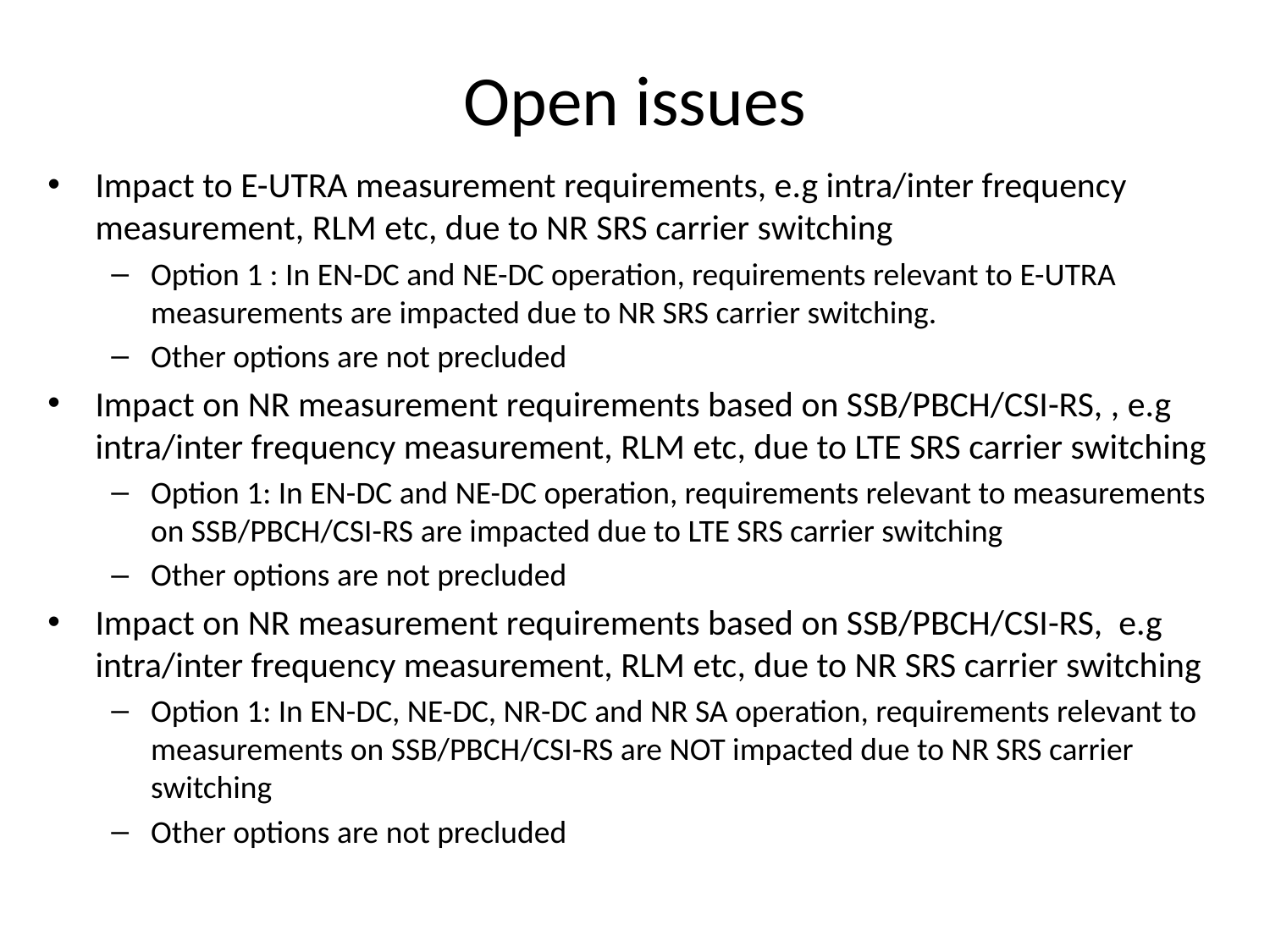

# Open issues
Impact to E-UTRA measurement requirements, e.g intra/inter frequency measurement, RLM etc, due to NR SRS carrier switching
Option 1 : In EN-DC and NE-DC operation, requirements relevant to E-UTRA measurements are impacted due to NR SRS carrier switching.
Other options are not precluded
Impact on NR measurement requirements based on SSB/PBCH/CSI-RS, , e.g intra/inter frequency measurement, RLM etc, due to LTE SRS carrier switching
Option 1: In EN-DC and NE-DC operation, requirements relevant to measurements on SSB/PBCH/CSI-RS are impacted due to LTE SRS carrier switching
Other options are not precluded
Impact on NR measurement requirements based on SSB/PBCH/CSI-RS,  e.g intra/inter frequency measurement, RLM etc, due to NR SRS carrier switching
Option 1: In EN-DC, NE-DC, NR-DC and NR SA operation, requirements relevant to measurements on SSB/PBCH/CSI-RS are NOT impacted due to NR SRS carrier switching
Other options are not precluded

5